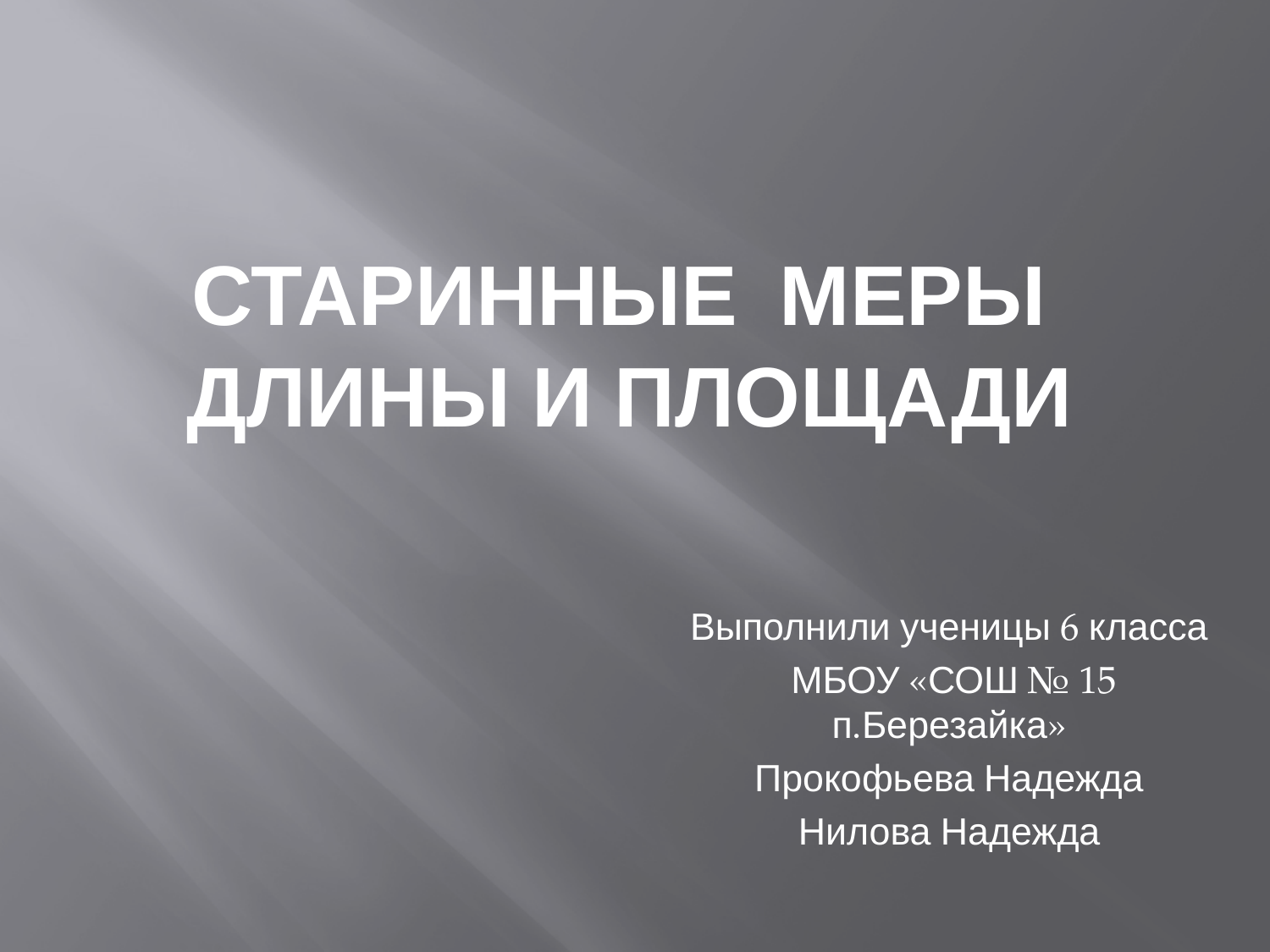

# Старинные  меры  длины и площади
Выполнили ученицы 6 класса
 МБОУ «СОШ № 15 п.Березайка»
Прокофьева Надежда
Нилова Надежда